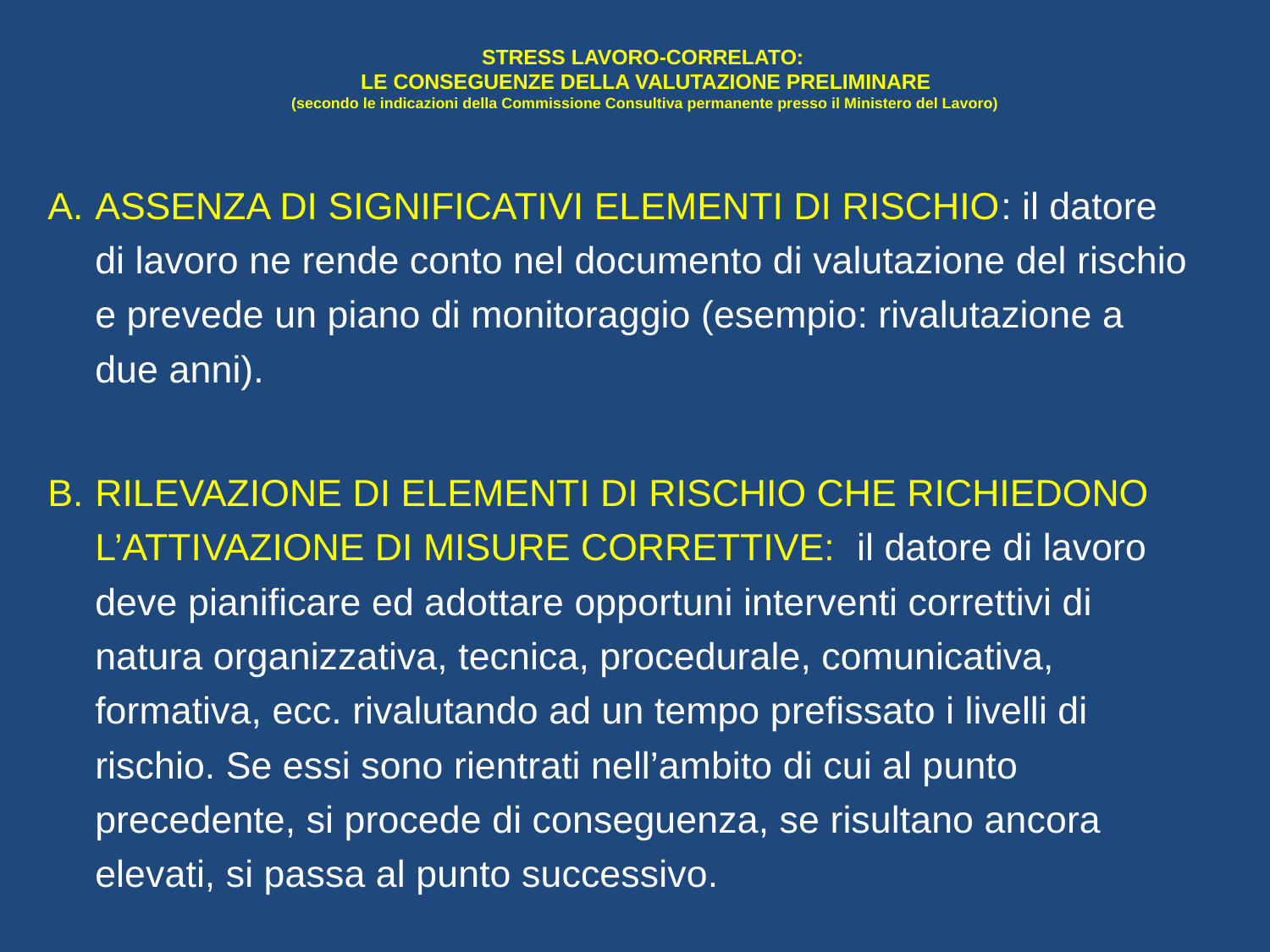

# STRESS LAVORO-CORRELATO: LE CONSEGUENZE DELLA VALUTAZIONE PRELIMINARE (secondo le indicazioni della Commissione Consultiva permanente presso il Ministero del Lavoro)
ASSENZA DI SIGNIFICATIVI ELEMENTI DI RISCHIO: il datore di lavoro ne rende conto nel documento di valutazione del rischio e prevede un piano di monitoraggio (esempio: rivalutazione a due anni).

RILEVAZIONE DI ELEMENTI DI RISCHIO CHE RICHIEDONO L’ATTIVAZIONE DI MISURE CORRETTIVE:  il datore di lavoro deve pianificare ed adottare opportuni interventi correttivi di natura organizzativa, tecnica, procedurale, comunicativa, formativa, ecc. rivalutando ad un tempo prefissato i livelli di rischio. Se essi sono rientrati nell’ambito di cui al punto precedente, si procede di conseguenza, se risultano ancora elevati, si passa al punto successivo.